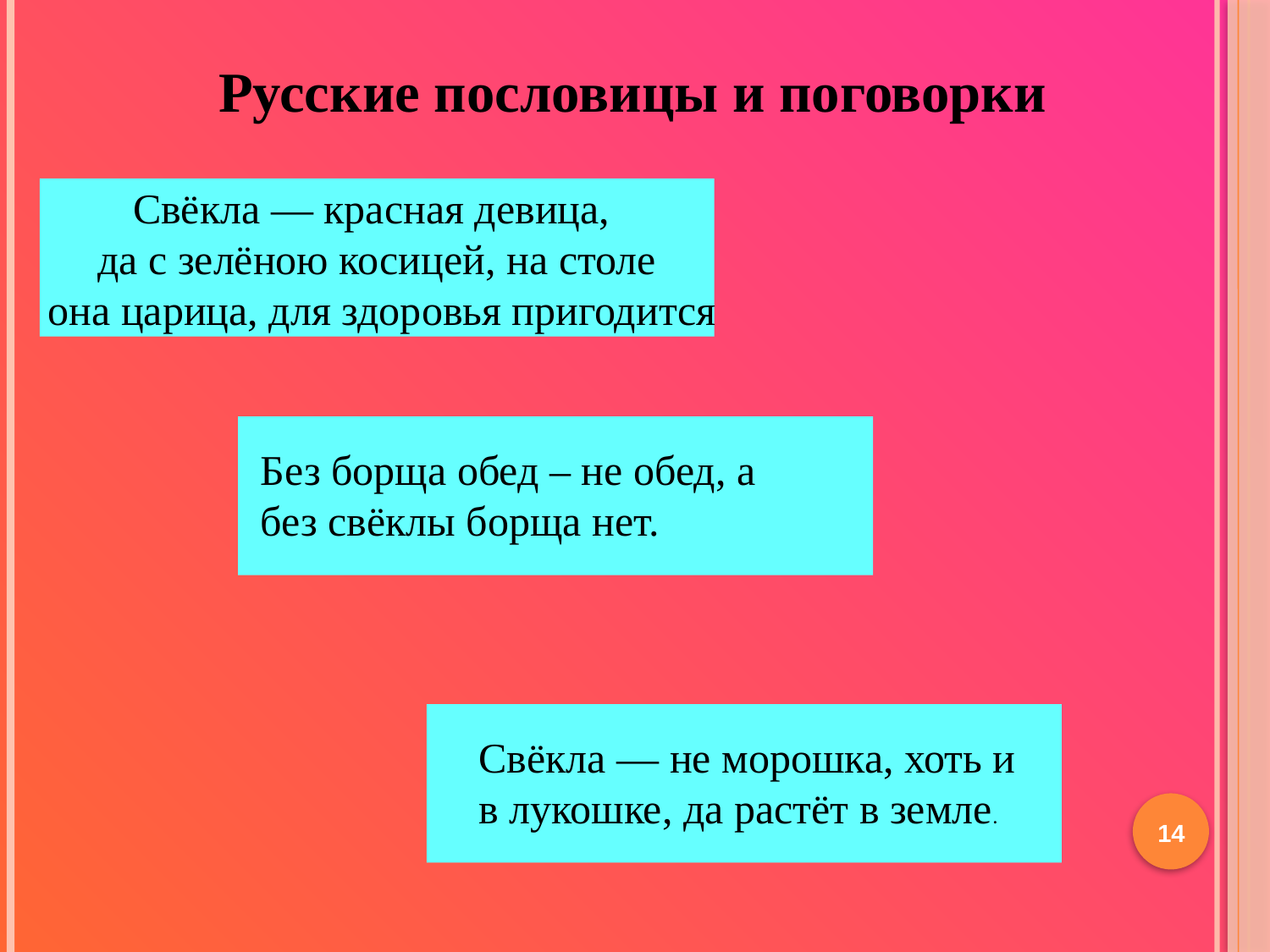

Русские пословицы и поговорки

Свёкла — красная девица,
да с зелёною косицей, на столе
 она царица, для здоровья пригодится

Без борща обед – не обед, а без свёклы борща нет.

Свёкла — не морошка, хоть и в лукошке, да растёт в земле.
14